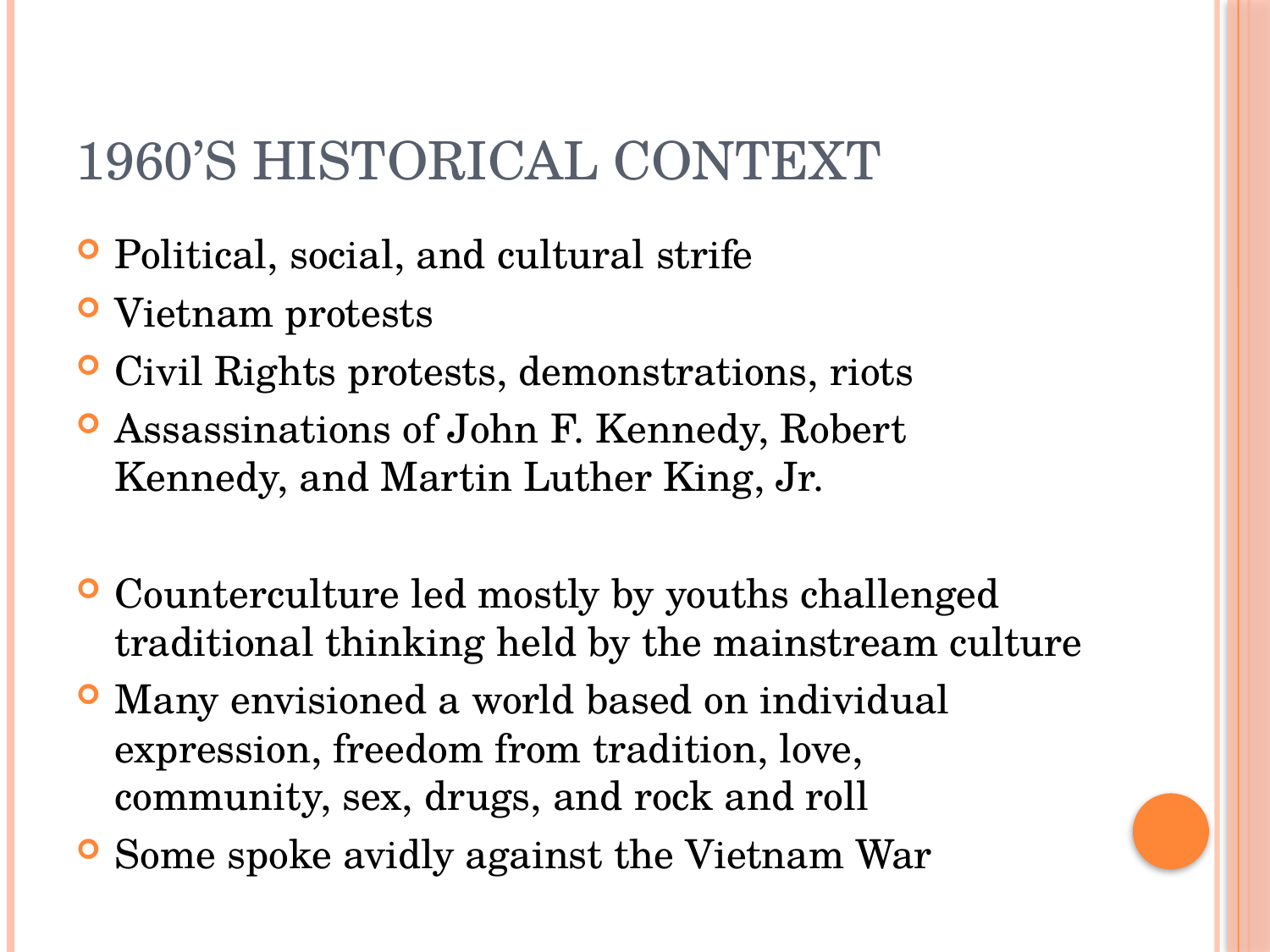

# 1960’s Historical context
Political, social, and cultural strife
Vietnam protests
Civil Rights protests, demonstrations, riots
Assassinations of John F. Kennedy, Robert Kennedy, and Martin Luther King, Jr.

Counterculture led mostly by youths challenged traditional thinking held by the mainstream culture
Many envisioned a world based on individual expression, freedom from tradition, love, community, sex, drugs, and rock and roll
Some spoke avidly against the Vietnam War